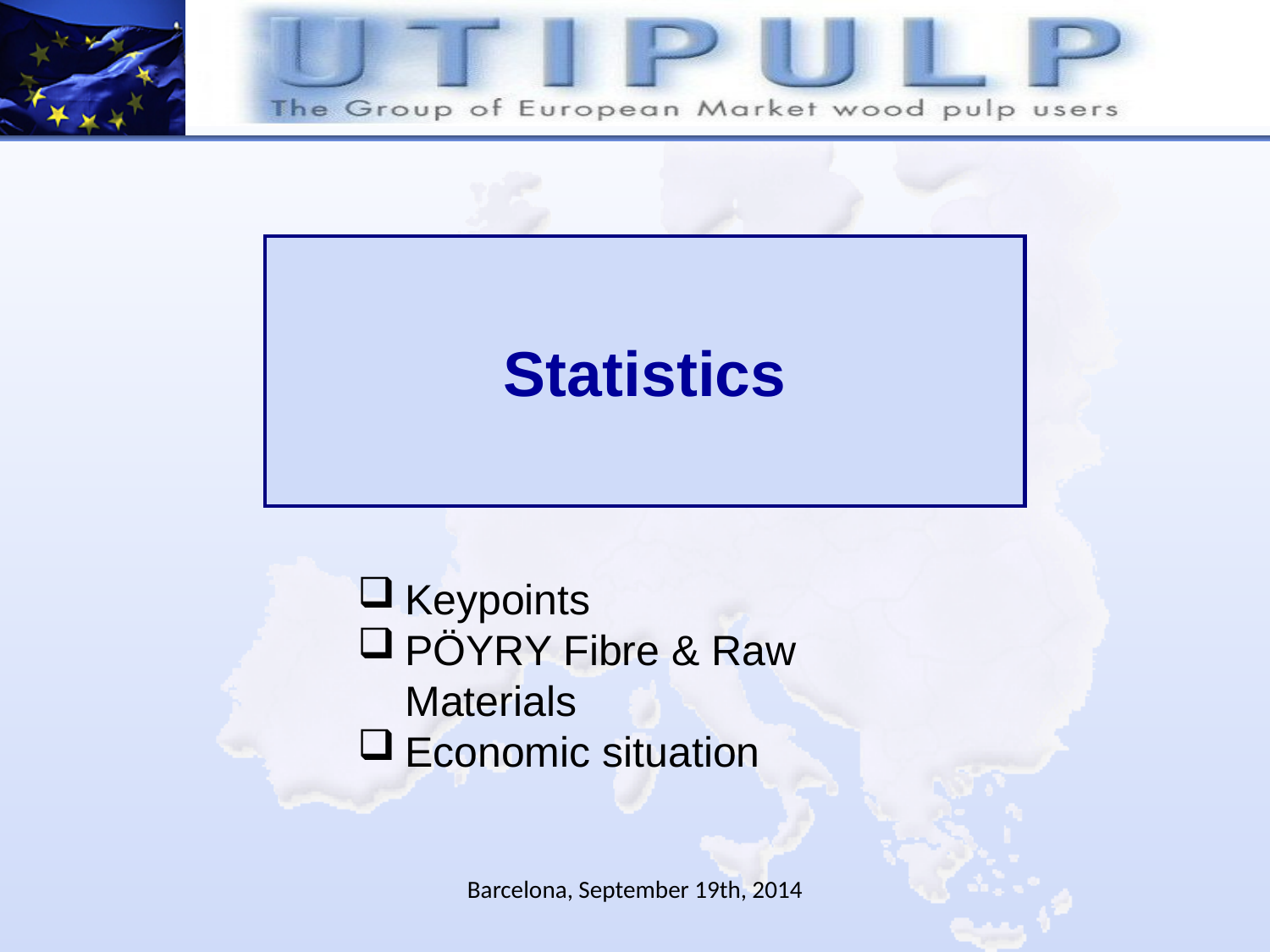

Statistics
•

Keypoints
PÖYRY Fibre & Raw Materials
Economic situation

Barcelona, September 19th, 2014